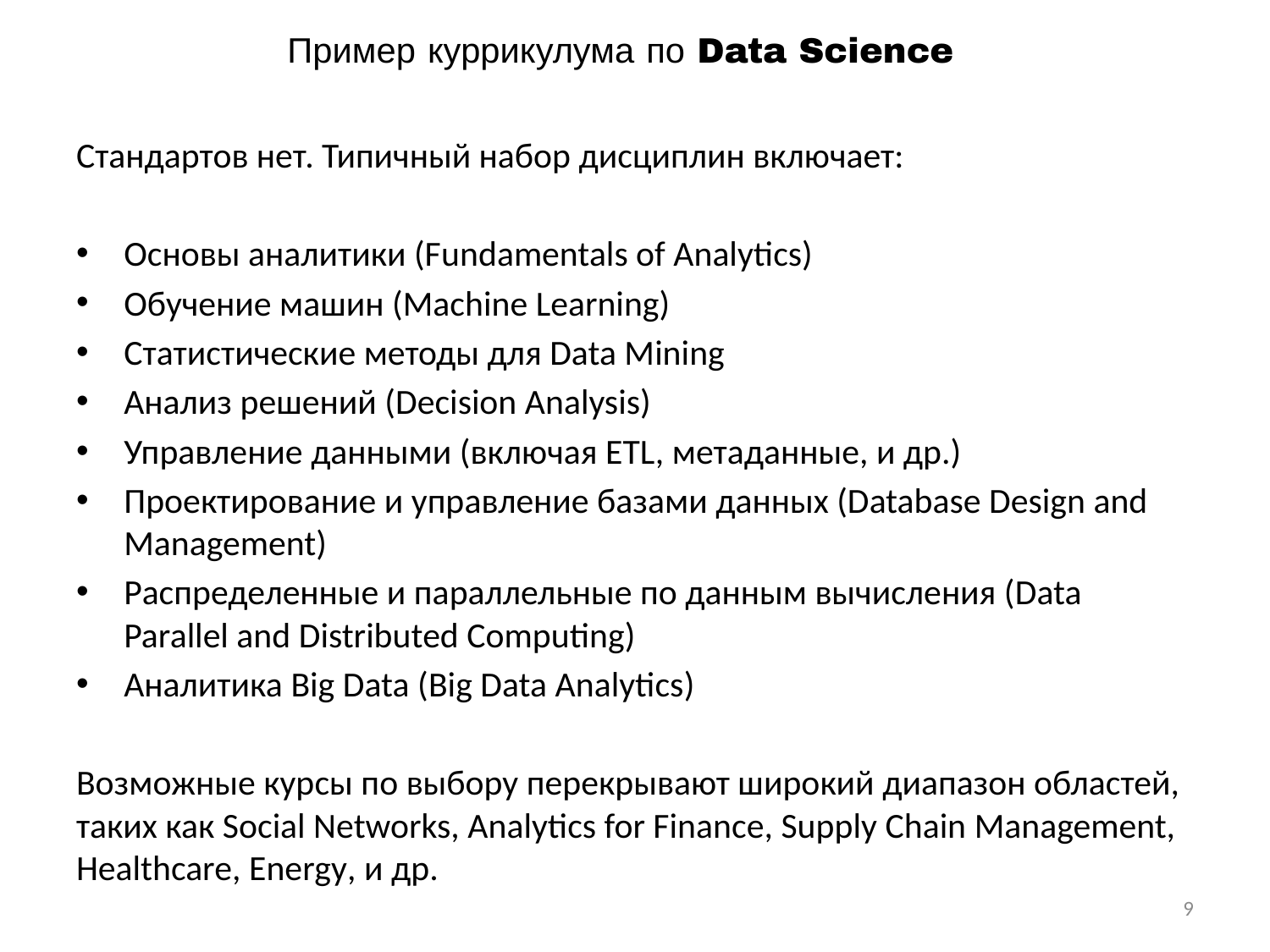

# Пример куррикулума по Data Science
Стандартов нет. Типичный набор дисциплин включает:

Основы аналитики (Fundamentals of Analytics)
Обучение машин (Machine Learning)
Статистические методы для Data Mining
Анализ решений (Decision Analysis)
Управление данными (включая ETL, метаданные, и др.)
Проектирование и управление базами данных (Database Design and Management)
Распределенные и параллельные по данным вычисления (Data Parallel and Distributed Computing)
Аналитика Big Data (Big Data Analytics)

Возможные курсы по выбору перекрывают широкий диапазон областей, таких как Social Networks, Analytics for Finance, Supply Chain Management, Healthcare, Energy, и др.

9